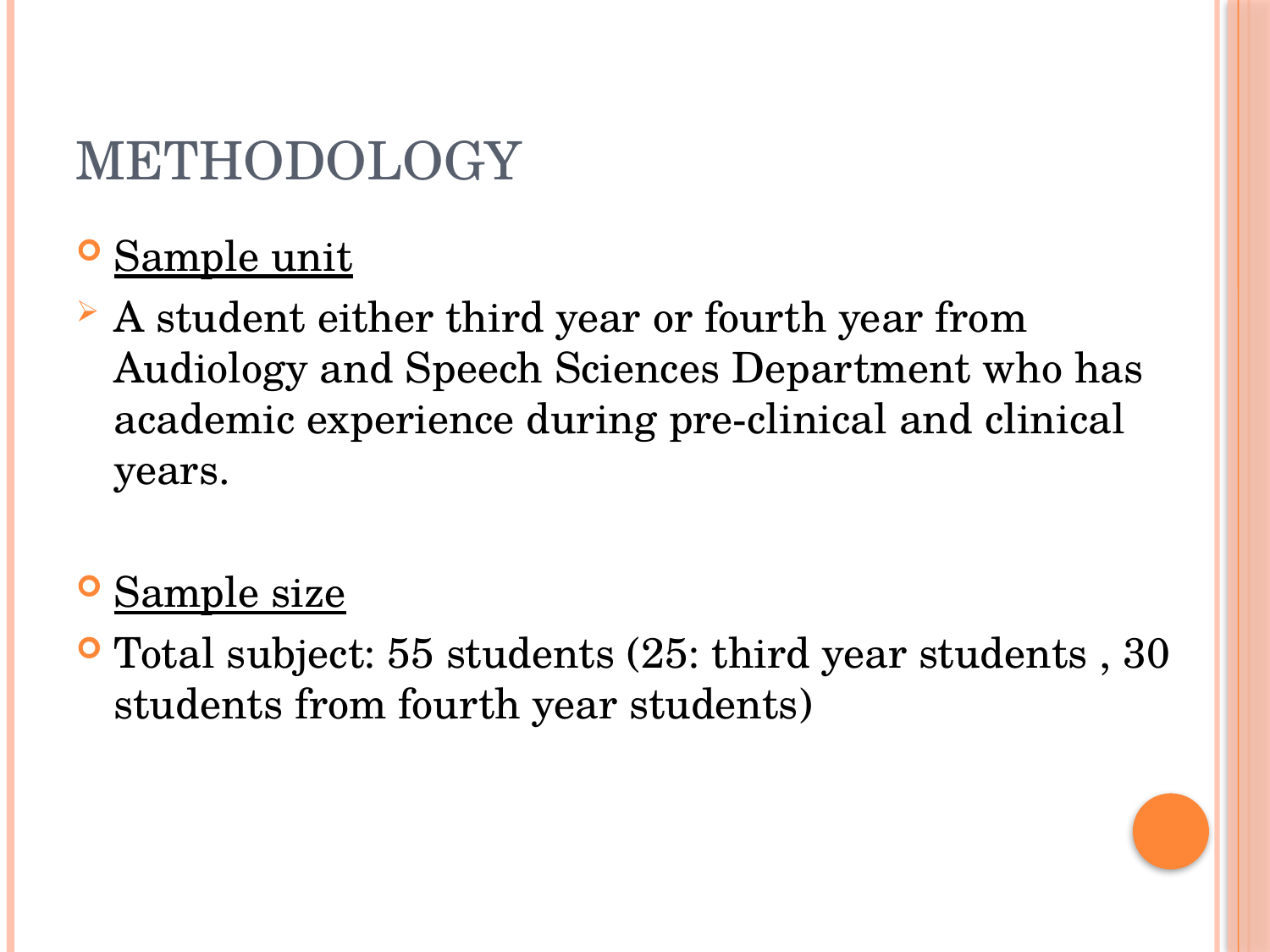

# Methodology
Sample unit
A student either third year or fourth year from Audiology and Speech Sciences Department who has academic experience during pre-clinical and clinical years.

Sample size
Total subject: 55 students (25: third year students , 30 students from fourth year students)